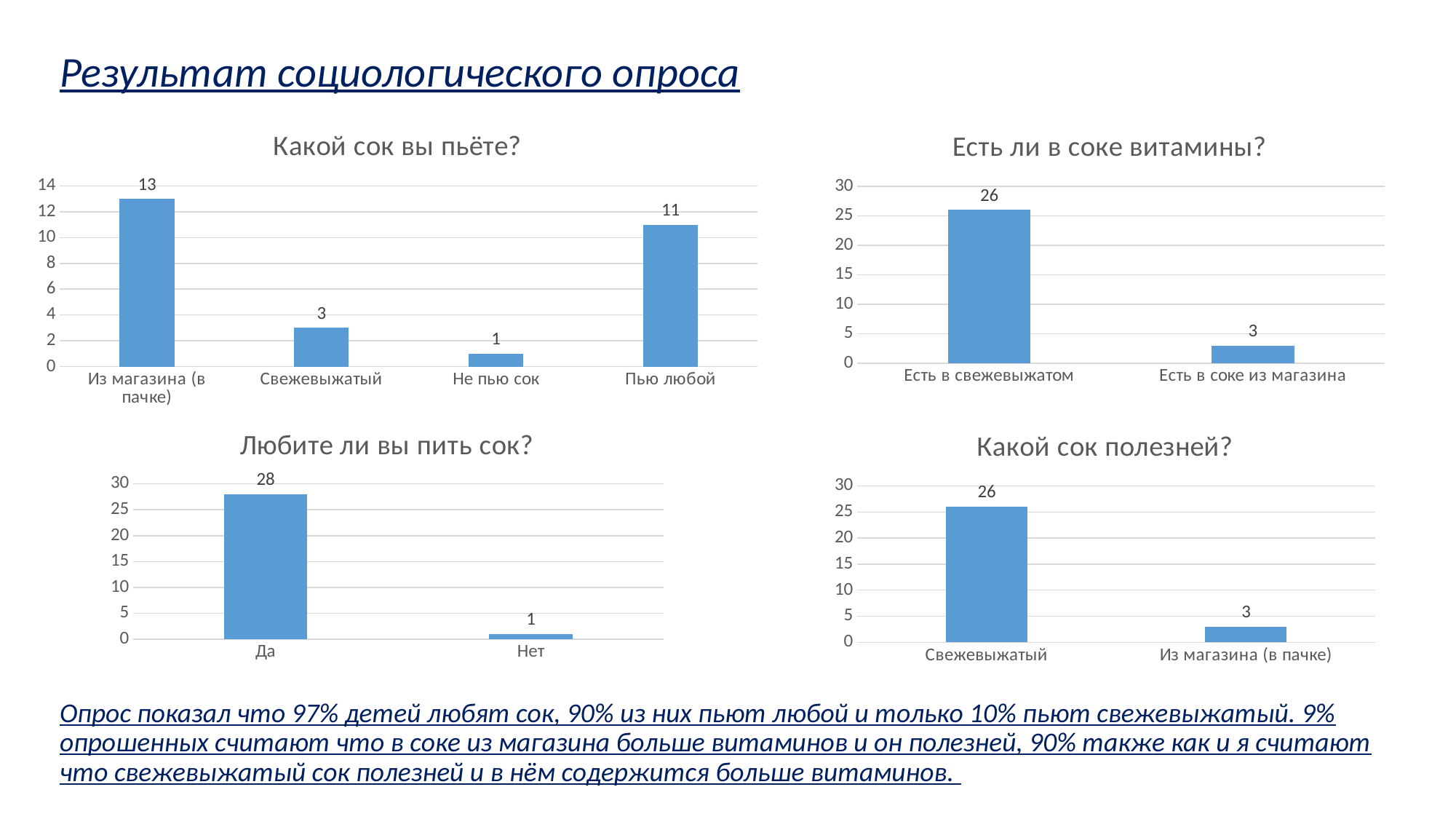

# Результат социологического опроса

### Chart:

| Category | Какой сок вы пьёте? |
|---|---|
| Из магазина (в пачке) | 13.0 |
| Свежевыжатый | 3.0 |
| Не пью сок | 1.0 |
| Пью любой | 11.0 |

### Chart:

| Category | Есть ли в соке витамины? |
|---|---|
| Есть в свежевыжатом | 26.0 |
| Есть в соке из магазина | 3.0 |

### Chart:

| Category | Любите ли вы пить сок? |
|---|---|
| Да | 28.0 |
| Нет | 1.0 |

### Chart:

| Category | Какой сок полезней? |
|---|---|
| Свежевыжатый | 26.0 |
| Из магазина (в пачке) | 3.0 |
Опрос показал что 97% детей любят сок, 90% из них пьют любой и только 10% пьют свежевыжатый. 9% опрошенных считают что в соке из магазина больше витаминов и он полезней, 90% также как и я считают что свежевыжатый сок полезней и в нём содержится больше витаминов.